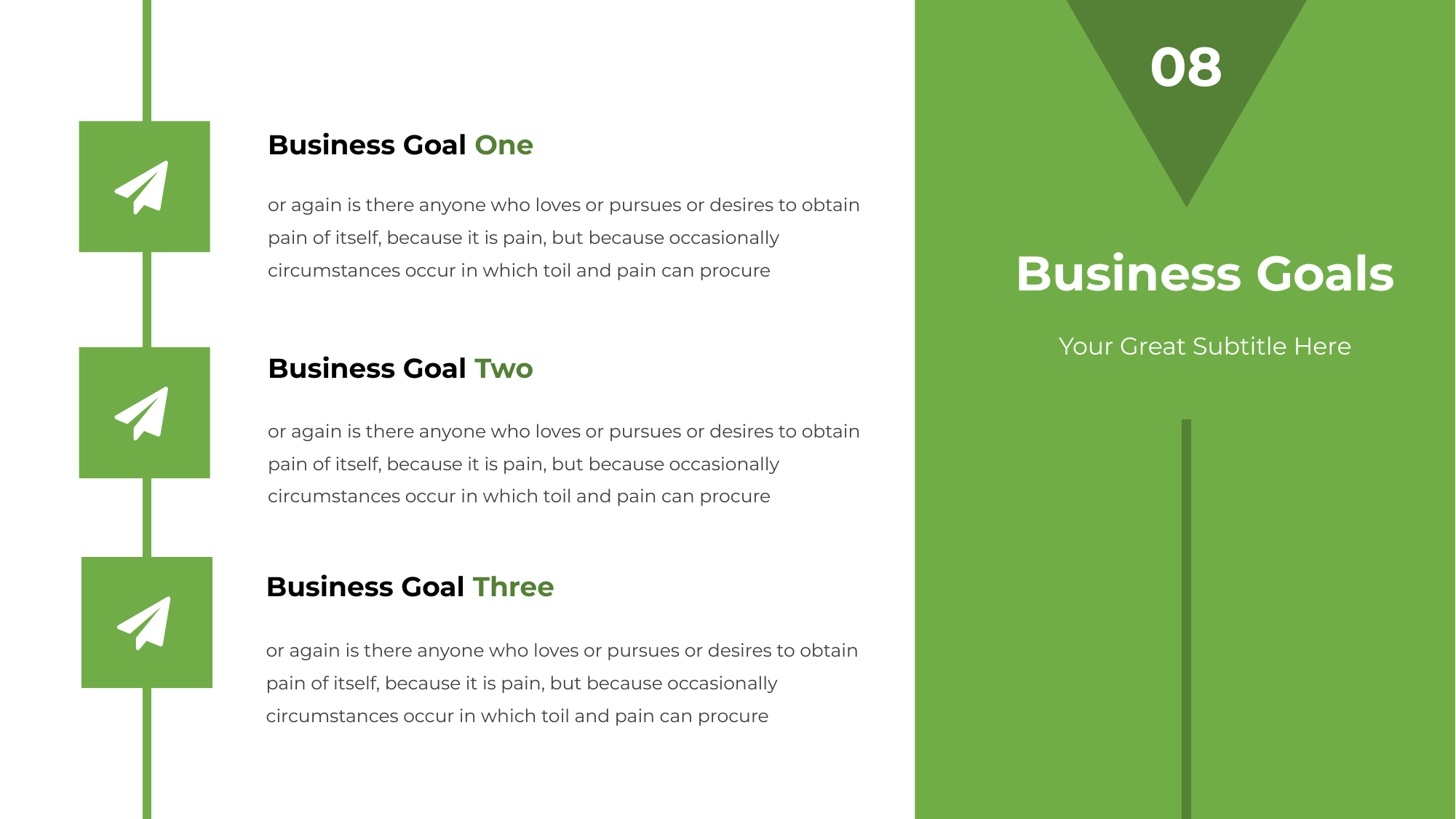

08
Business Goal One

or again is there anyone who loves or pursues or desires to obtain pain of itself, because it is pain, but because occasionally circumstances occur in which toil and pain can procure
Business Goals
Your Great Subtitle Here
Business Goal Two

or again is there anyone who loves or pursues or desires to obtain pain of itself, because it is pain, but because occasionally circumstances occur in which toil and pain can procure
Business Goal Three

or again is there anyone who loves or pursues or desires to obtain pain of itself, because it is pain, but because occasionally circumstances occur in which toil and pain can procure